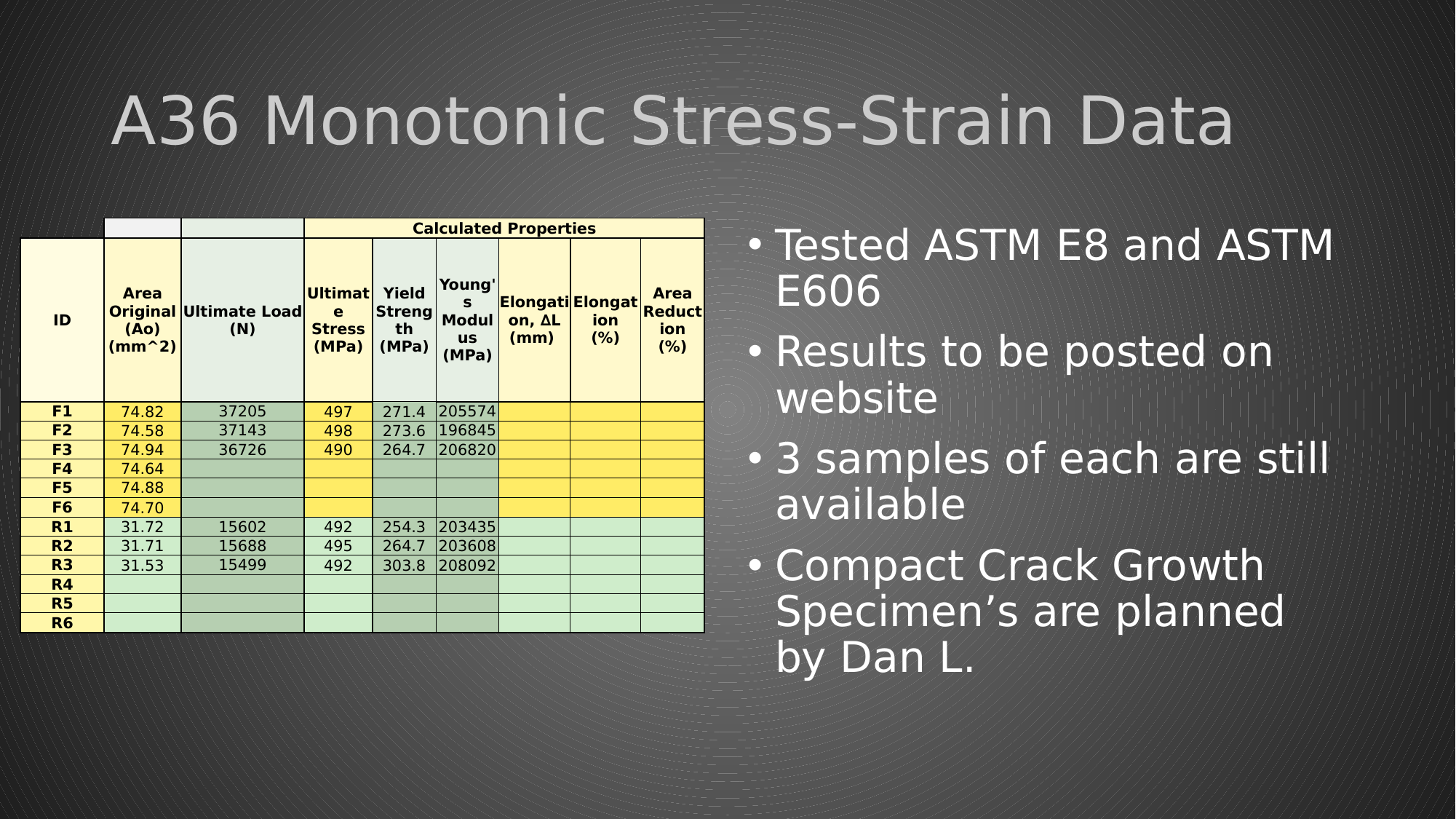

# A36 Monotonic Stress-Strain Data
|  |  |  | Calculated Properties |  |  |  |  |  |
| --- | --- | --- | --- | --- | --- | --- | --- | --- |
| ID | Area Original (Ao) (mm^2) | Ultimate Load (N) | Ultimate Stress (MPa) | Yield Strength (MPa) | Young's Modulus (MPa) | Elongation, ∆L (mm) | Elongation (%) | Area Reduction (%) |
| F1 | 74.82 | 37205 | 497 | 271.4 | 205574 |  |  |  |
| F2 | 74.58 | 37143 | 498 | 273.6 | 196845 |  |  |  |
| F3 | 74.94 | 36726 | 490 | 264.7 | 206820 |  |  |  |
| F4 | 74.64 |  |  |  |  |  |  |  |
| F5 | 74.88 |  |  |  |  |  |  |  |
| F6 | 74.70 |  |  |  |  |  |  |  |
| R1 | 31.72 | 15602 | 492 | 254.3 | 203435 |  |  |  |
| R2 | 31.71 | 15688 | 495 | 264.7 | 203608 |  |  |  |
| R3 | 31.53 | 15499 | 492 | 303.8 | 208092 |  |  |  |
| R4 |  |  |  |  |  |  |  |  |
| R5 |  |  |  |  |  |  |  |  |
| R6 |  |  |  |  |  |  |  |  |
Tested ASTM E8 and ASTM E606
Results to be posted on website
3 samples of each are still available
Compact Crack Growth Specimen’s are planned by Dan L.